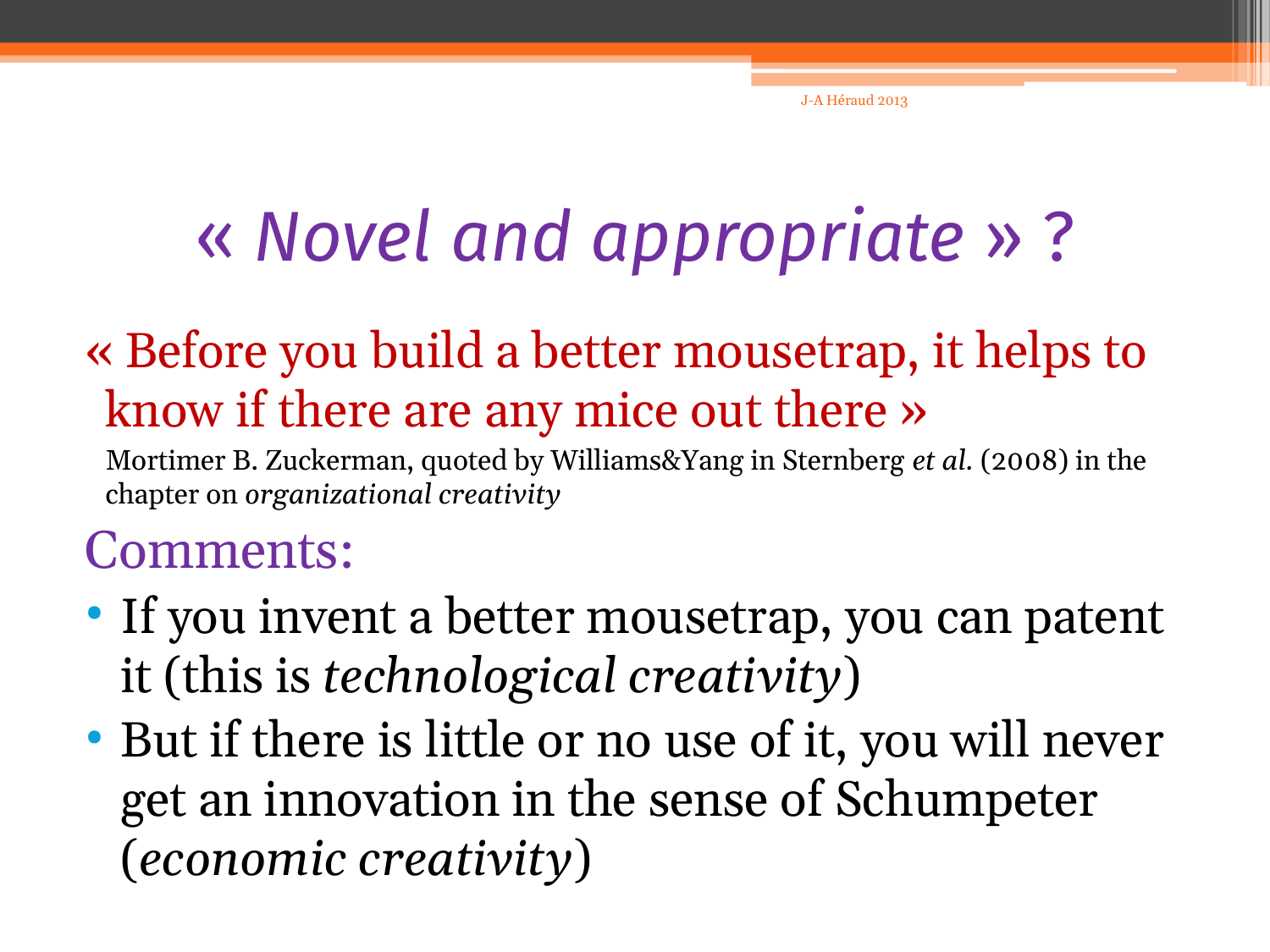

10
J-A Héraud 2013
# « Novel and appropriate » ?
« Before you build a better mousetrap, it helps to know if there are any mice out there »
	Mortimer B. Zuckerman, quoted by Williams&Yang in Sternberg et al. (2008) in the chapter on organizational creativity
Comments:
If you invent a better mousetrap, you can patent it (this is technological creativity)
But if there is little or no use of it, you will never get an innovation in the sense of Schumpeter (economic creativity)